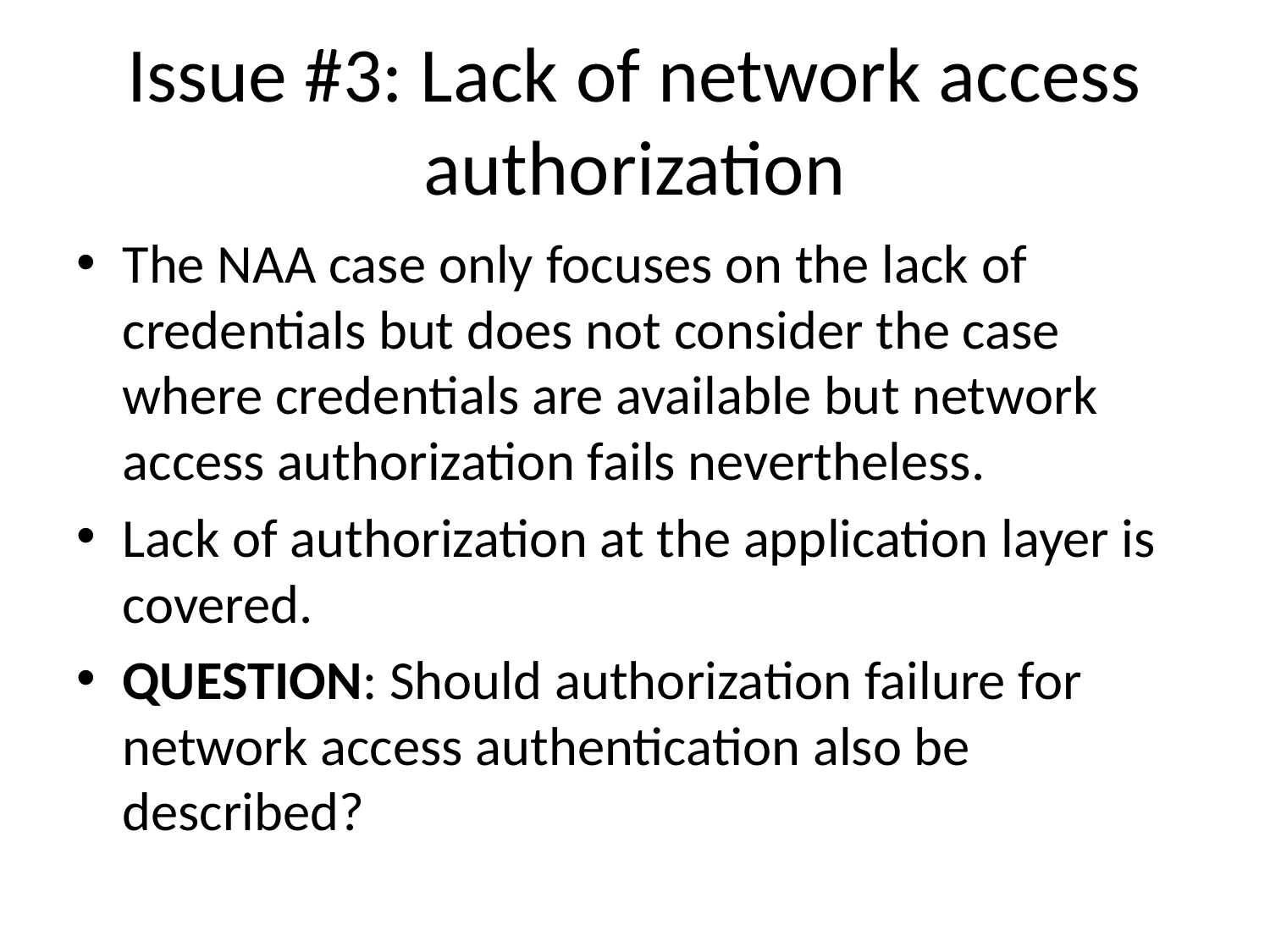

# Issue #3: Lack of network access authorization
The NAA case only focuses on the lack of credentials but does not consider the case where credentials are available but network access authorization fails nevertheless.
Lack of authorization at the application layer is covered.
QUESTION: Should authorization failure for network access authentication also be described?